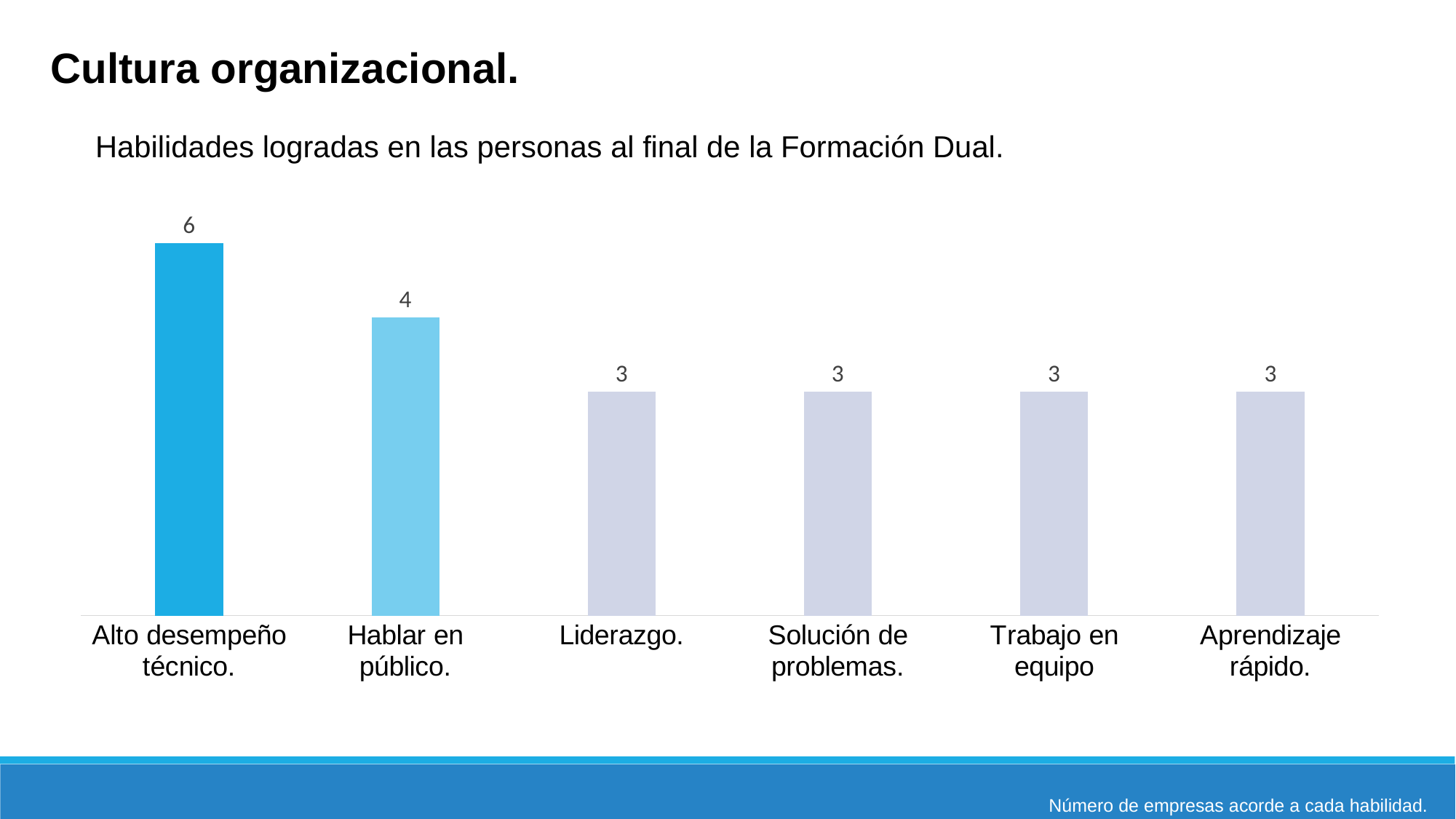

Cultura organizacional.
Habilidades logradas en las personas al final de la Formación Dual.

### Chart

| Category |  |
|---|---|
| Alto desempeño técnico. | 5.0 |
| Hablar en público. | 4.0 |
| Liderazgo. | 3.0 |
| Solución de problemas. | 3.0 |
| Trabajo en equipo | 3.0 |
| Aprendizaje rápido. | 3.0 |
Número de empresas acorde a cada habilidad.